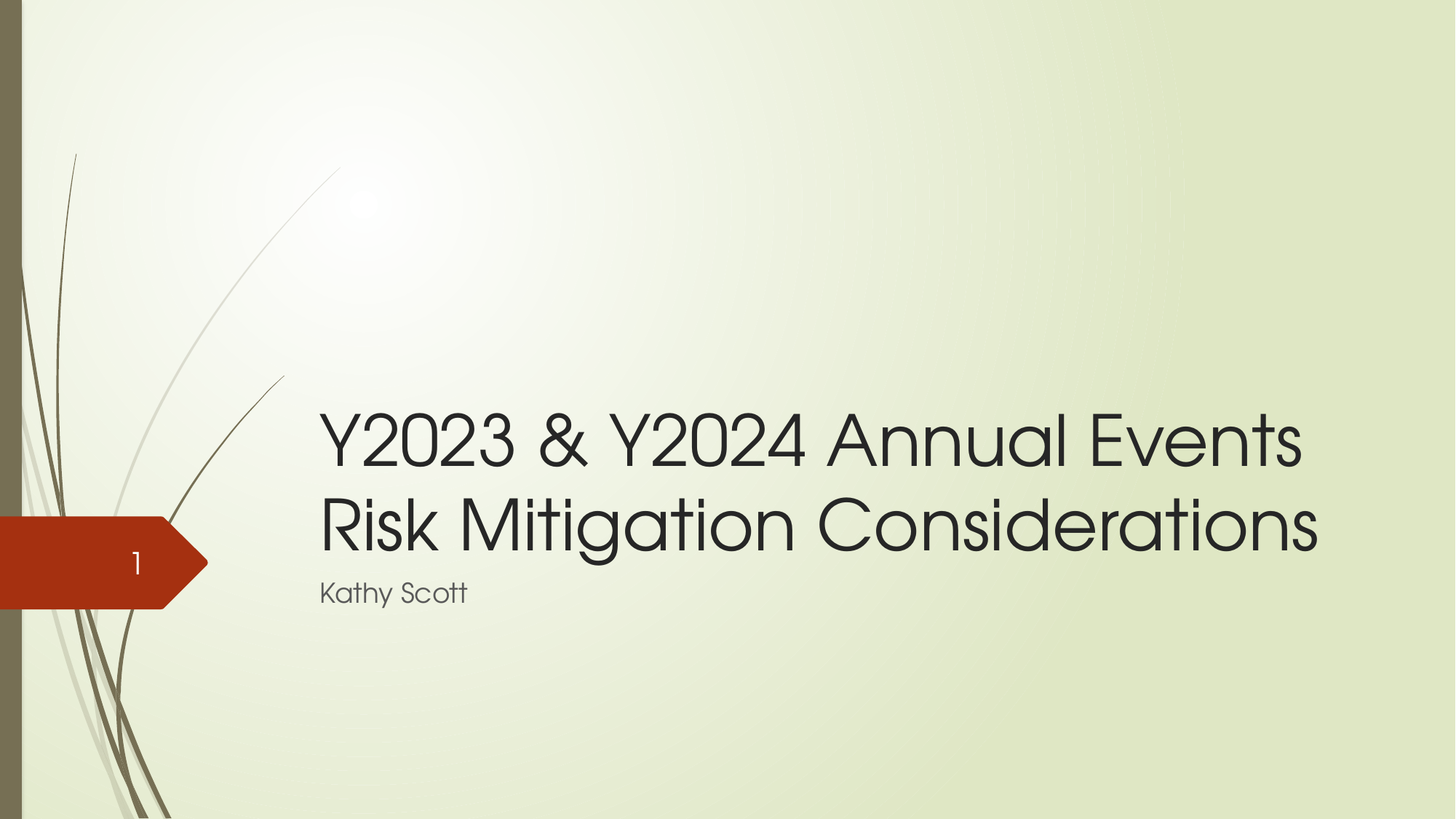

# Y2023 & Y2024 Annual Events Risk Mitigation Considerations
1
Kathy Scott